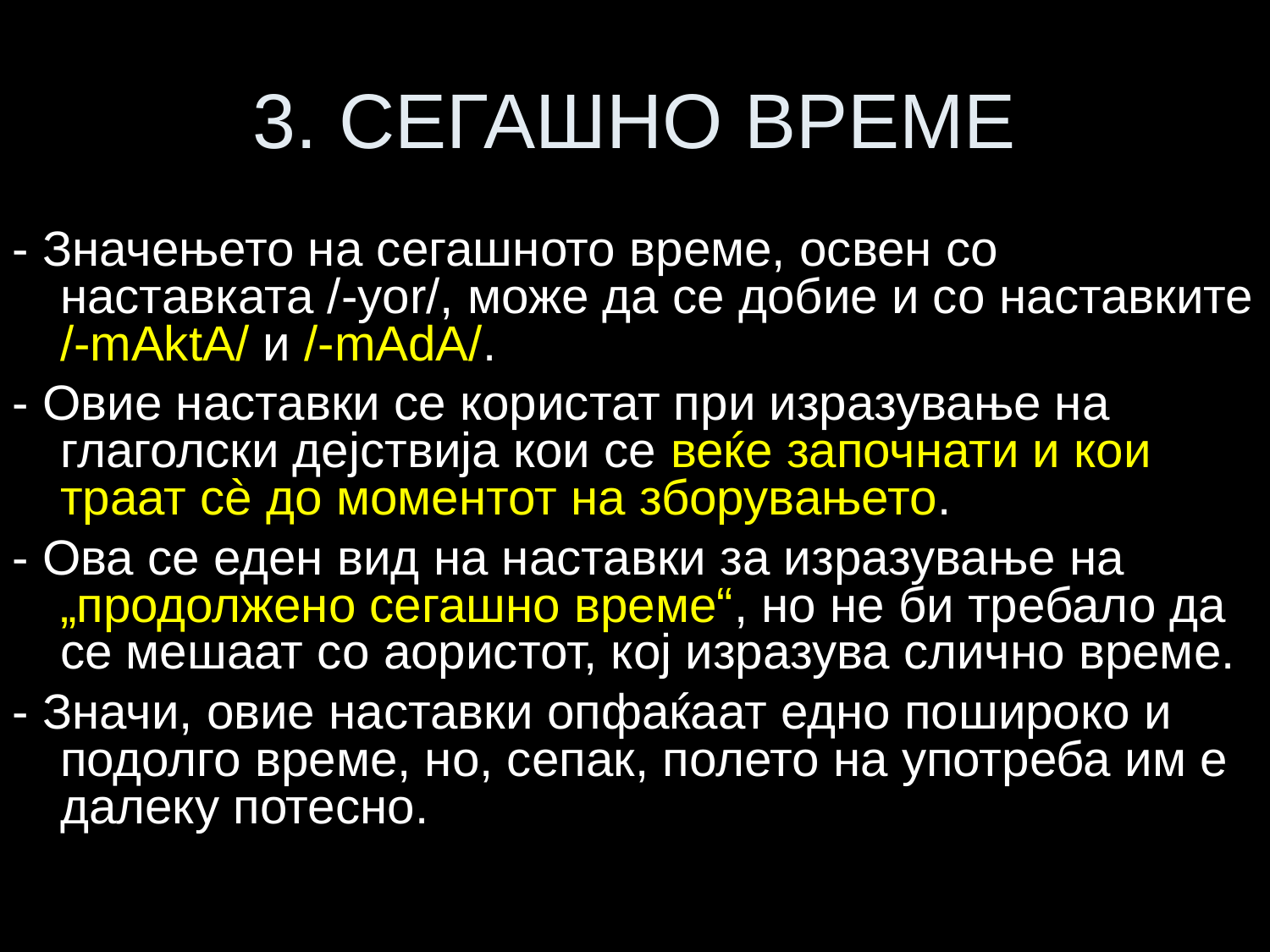

# 3. СЕГАШНО ВРЕМЕ
- Значењето на сегашното време, освен со наставката /-yor/, може да се добие и со наставките /-mAktA/ и /-mAdA/.
- Овие наставки се користат при изразување на глаголски дејствија кои се веќе започнати и кои траат сè до моментот на зборувањето.
- Ова се еден вид на наставки за изразување на „продолжено сегашно време“, но не би требало да се мешаат со аористот, кој изразува слично време.
- Значи, овие наставки опфаќаат едно пошироко и подолго време, но, сепак, полето на употреба им е далеку потесно.